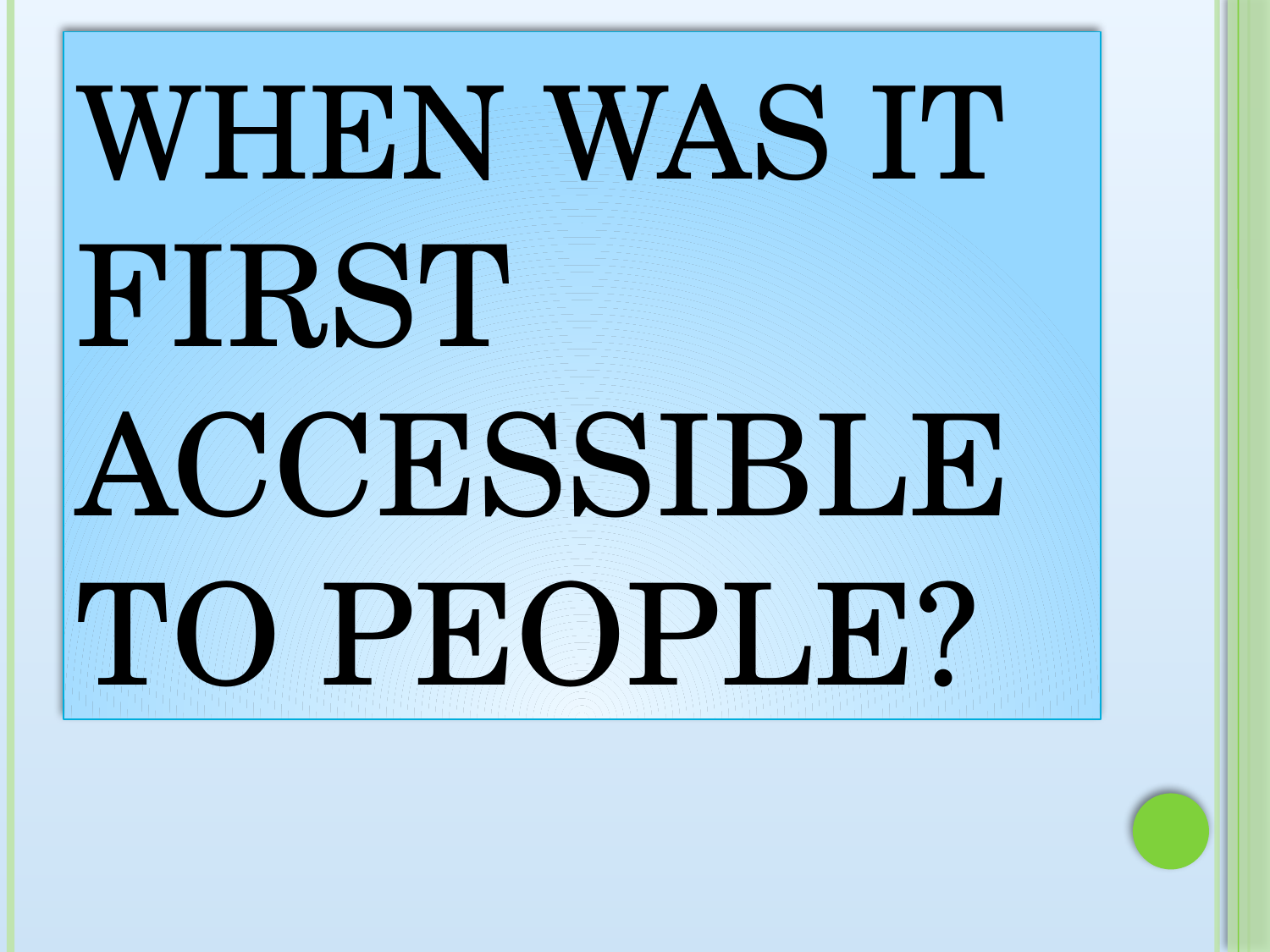

# When was it first accessible to people?